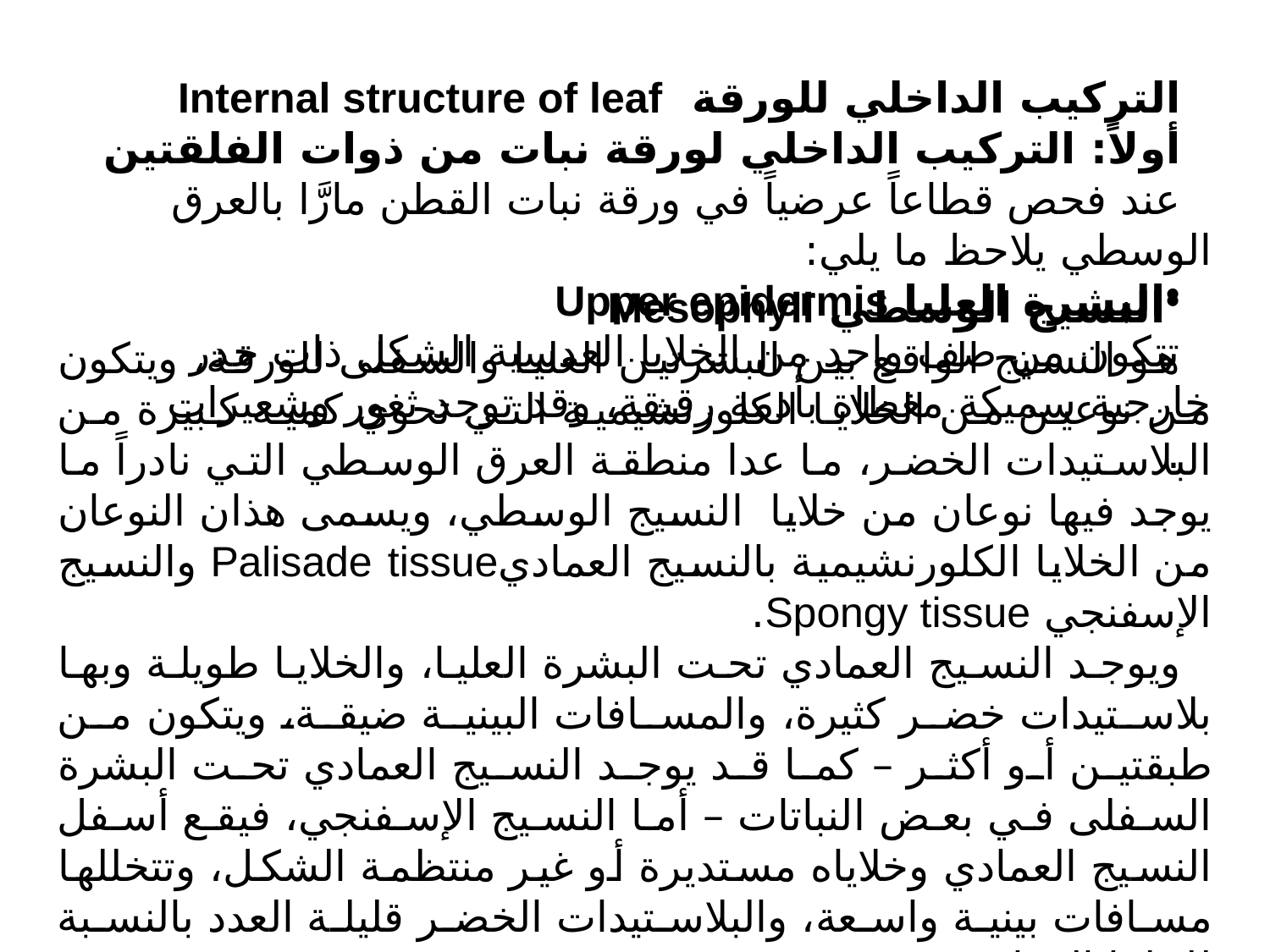

التركيب الداخلي للورقة  Internal structure of leaf
أولاً: التركيب الداخلي لورقة نبات من ذوات الفلقتين
عند فحص قطاعاً عرضياً في ورقة نبات القطن مارَّا بالعرق الوسطي يلاحظ ما يلي:
البشرة العليا Upper epidermis
تتكون من صف واحد من الخلايا العدسية الشكل ذات جدر خارجية سميكة مغطاة بأدمة رقيقة، وقد توجد ثغور وشعيرات
.

النسيج الوسطي Mesophyll
هو النسيج الواقع بين البشرتين العليا والسفلى للورقة، ويتكون من نوعين من الخلايا الكلورنشيمية التي تحوي كمية كبيرة من البلاستيدات الخضر، ما عدا منطقة العرق الوسطي التي نادراً ما يوجد فيها نوعان من خلايا  النسيج الوسطي، ويسمى هذان النوعان من الخلايا الكلورنشيمية بالنسيج العماديPalisade tissue والنسيج الإسفنجي Spongy tissue.
ويوجد النسيج العمادي تحت البشرة العليا، والخلايا طويلة وبها بلاستيدات خضر كثيرة، والمسافات البينية ضيقة، ويتكون من طبقتين أو أكثر – كما قد يوجد النسيج العمادي تحت البشرة السفلى في بعض النباتات – أما النسيج الإسفنجي، فيقع أسفل النسيج العمادي وخلاياه مستديرة أو غير منتظمة الشكل، وتتخللها مسافات بينية واسعة، والبلاستيدات الخضر قليلة العدد بالنسبة للخلايا العمادية.